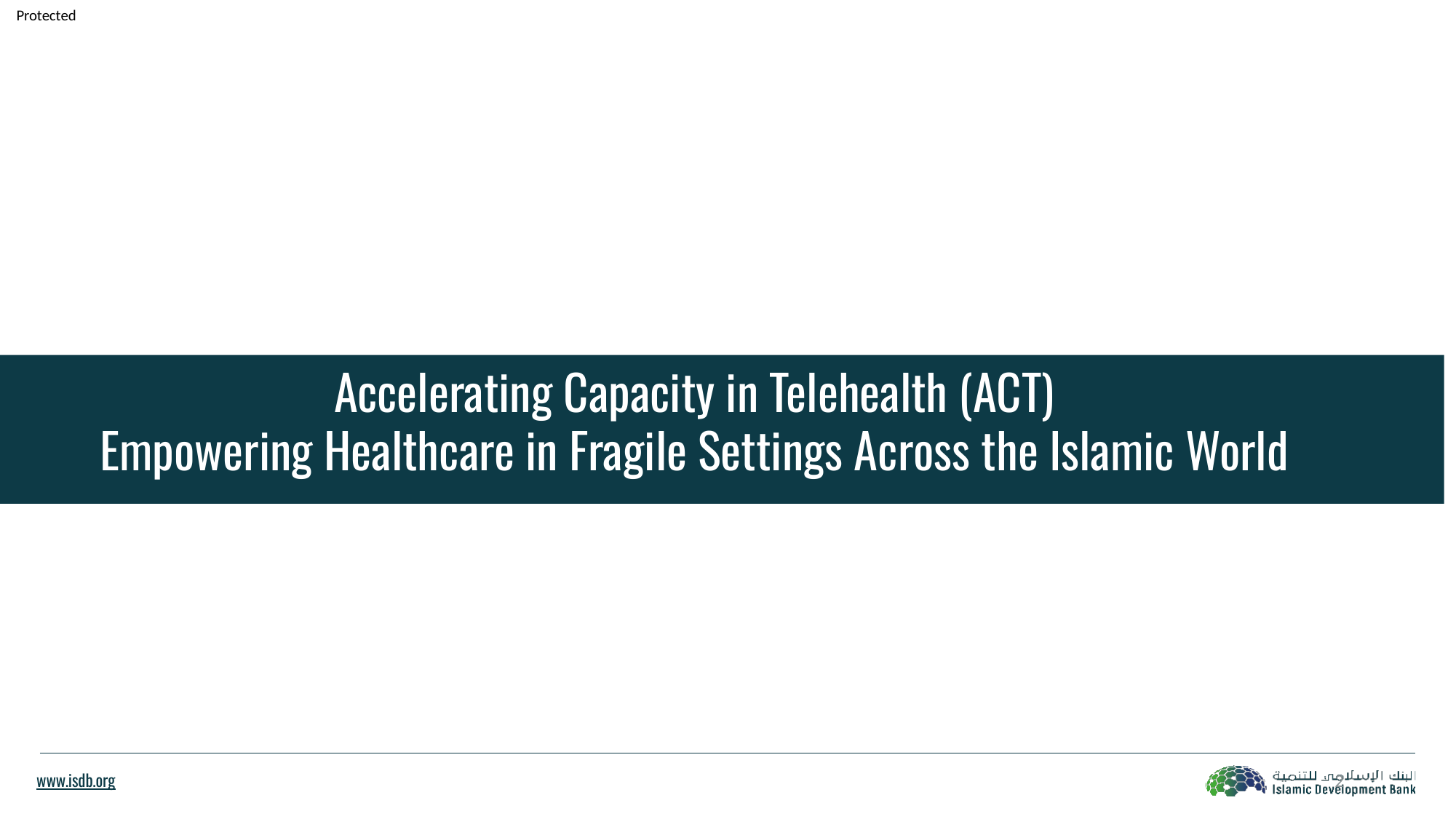

Protected

# Accelerating Capacity in Telehealth (ACT) Empowering Healthcare in Fragile Settings Across the Islamic World

2
www.isdb.org